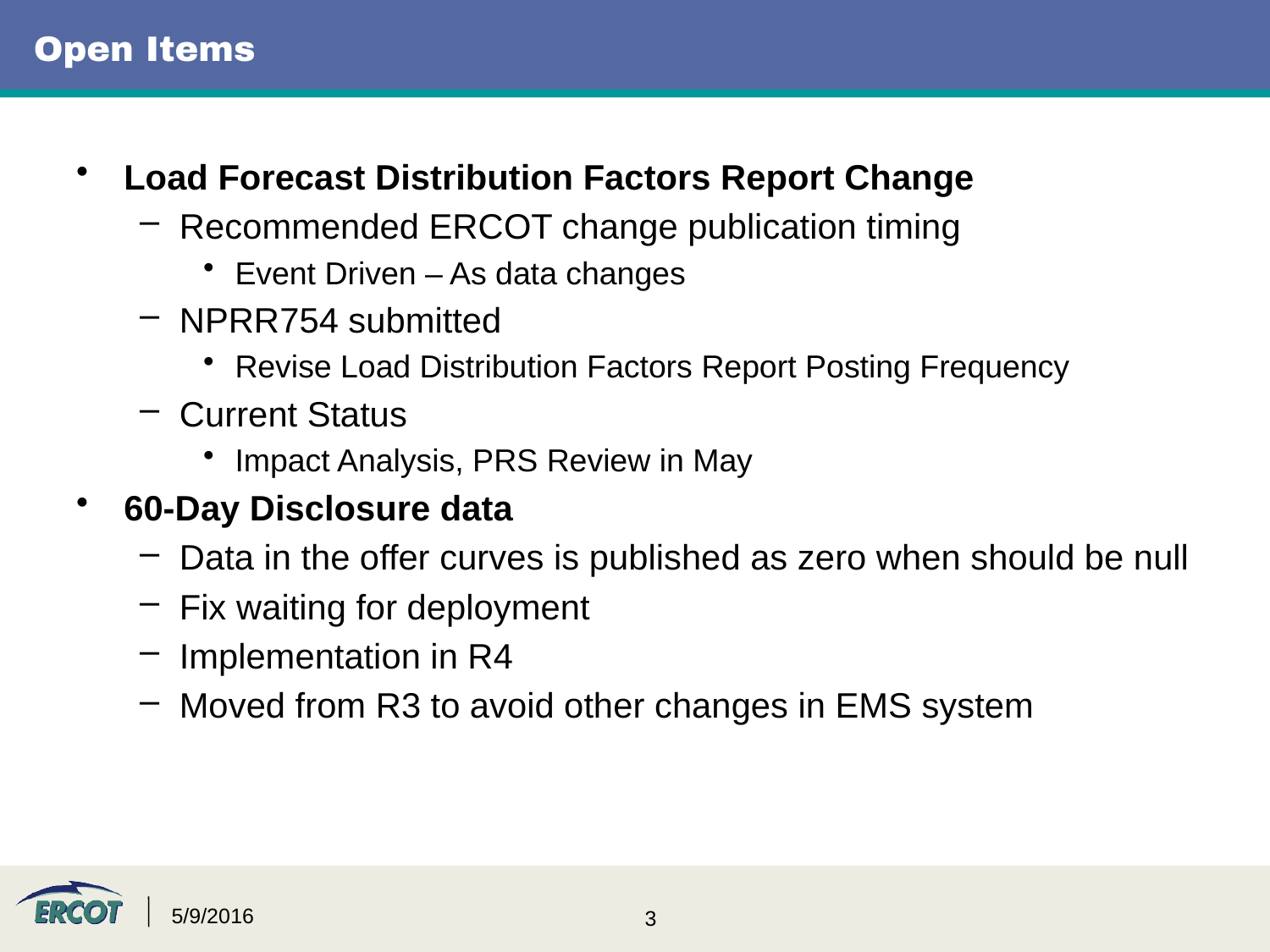

# Open Items
Load Forecast Distribution Factors Report Change
Recommended ERCOT change publication timing
Event Driven – As data changes
NPRR754 submitted
Revise Load Distribution Factors Report Posting Frequency
Current Status
Impact Analysis, PRS Review in May
60-Day Disclosure data
Data in the offer curves is published as zero when should be null
Fix waiting for deployment
Implementation in R4
Moved from R3 to avoid other changes in EMS system

5/9/2016